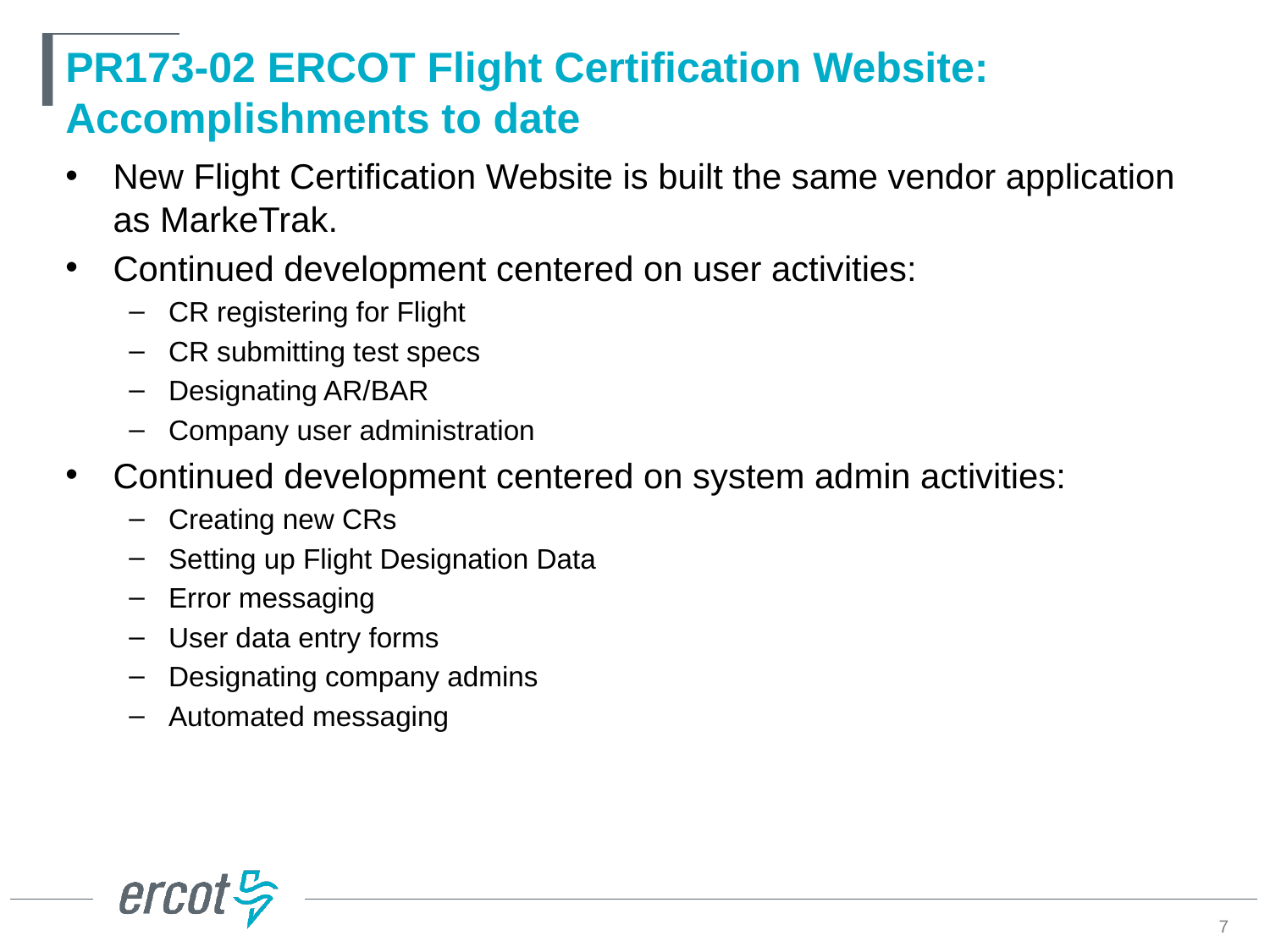

# PR173-02 ERCOT Flight Certification Website:  Accomplishments to date
New Flight Certification Website is built the same vendor application as MarkeTrak.
Continued development centered on user activities:
CR registering for Flight
CR submitting test specs
Designating AR/BAR
Company user administration
Continued development centered on system admin activities:
Creating new CRs
Setting up Flight Designation Data
Error messaging
User data entry forms
Designating company admins
Automated messaging